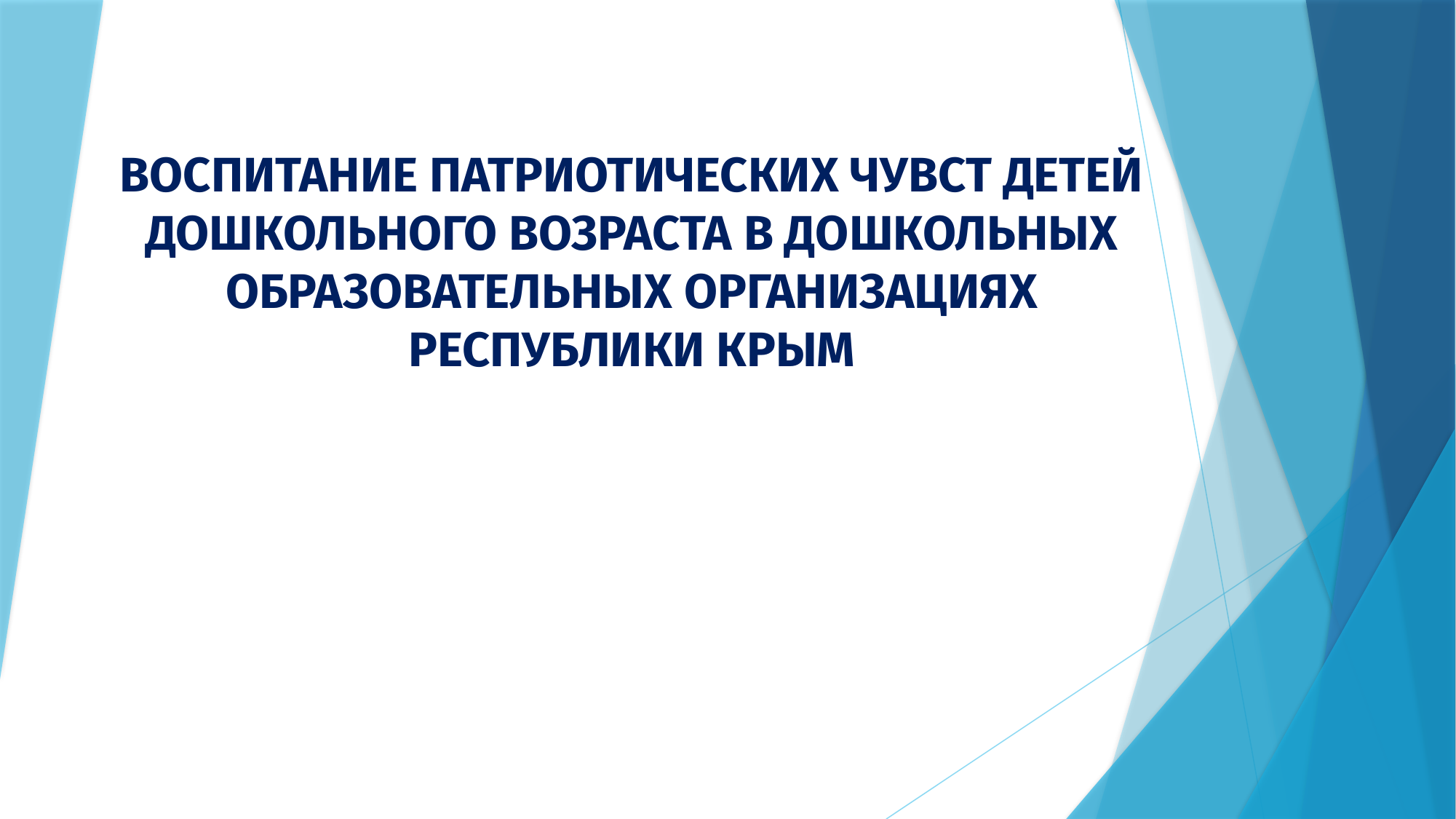

# ВОСПИТАНИЕ ПАТРИОТИЧЕСКИХ ЧУВСТ ДЕТЕЙ ДОШКОЛЬНОГО ВОЗРАСТА В ДОШКОЛЬНЫХ ОБРАЗОВАТЕЛЬНЫХ ОРГАНИЗАЦИЯХ РЕСПУБЛИКИ КРЫМ